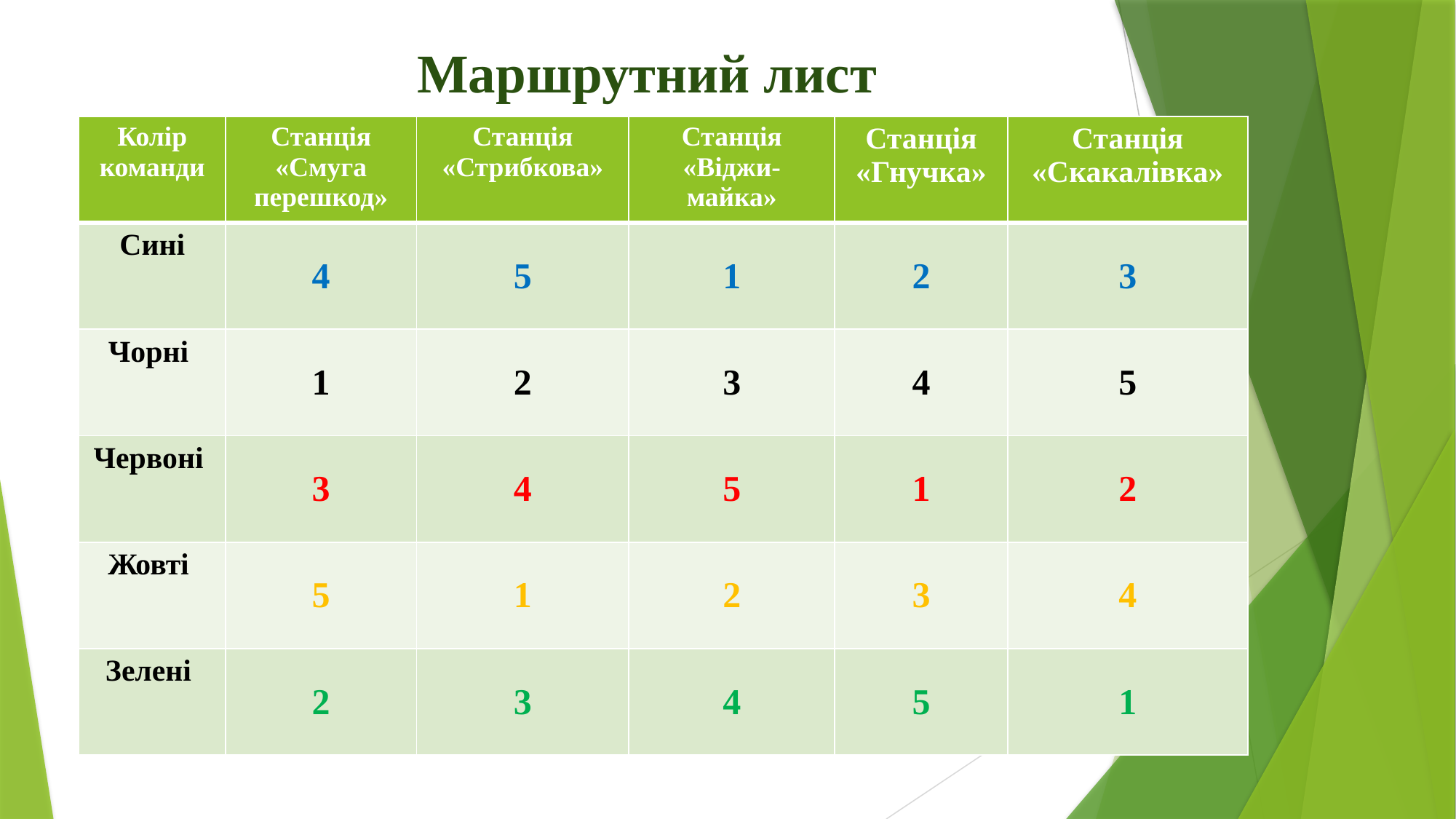

# Маршрутний лист
| Колір команди | Станція «Смуга перешкод» | Станція «Стрибкова» | Станція «Віджи-майка» | Станція «Гнучка» | Станція «Скакалівка» |
| --- | --- | --- | --- | --- | --- |
| Сині | 4 | 5 | 1 | 2 | 3 |
| Чорні | 1 | 2 | 3 | 4 | 5 |
| Червоні | 3 | 4 | 5 | 1 | 2 |
| Жовті | 5 | 1 | 2 | 3 | 4 |
| Зелені | 2 | 3 | 4 | 5 | 1 |